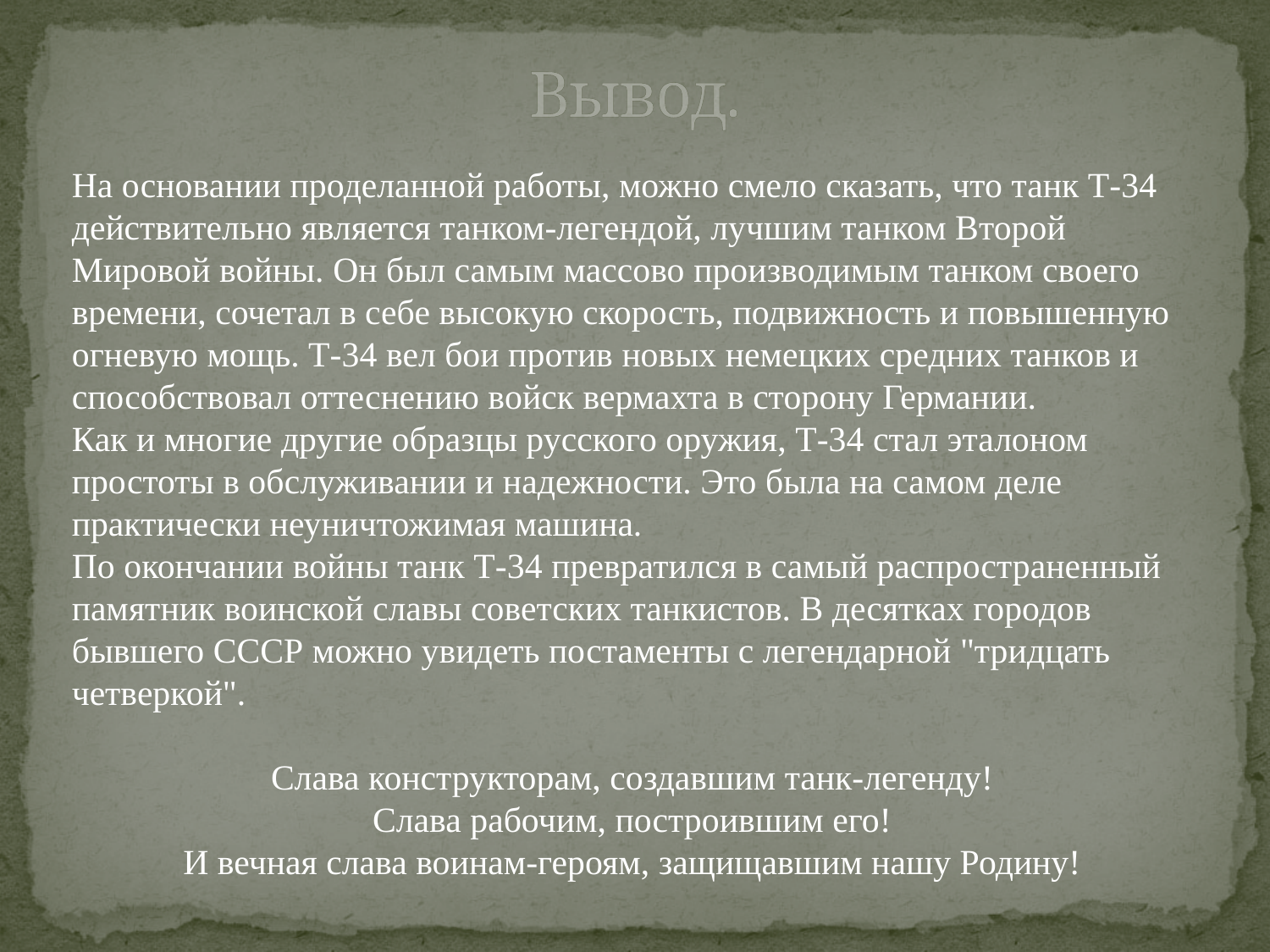

# Вывод.
На основании проделанной работы, можно смело сказать, что танк Т-34 действительно является танком-легендой, лучшим танком Второй Мировой войны. Он был самым массово производимым танком своего времени, сочетал в себе высокую скорость, подвижность и повышенную огневую мощь. Т-34 вел бои против новых немецких средних танков и способствовал оттеснению войск вермахта в сторону Германии.
Как и многие другие образцы русского оружия, Т-34 стал эталоном простоты в обслуживании и надежности. Это была на самом деле практически неуничтожимая машина.
По окончании войны танк Т-34 превратился в самый распространенный памятник воинской славы советских танкистов. В десятках городов бывшего СССР можно увидеть постаменты с легендарной "тридцать четверкой".

Слава конструкторам, создавшим танк-легенду!
Слава рабочим, построившим его!
И вечная слава воинам-героям, защищавшим нашу Родину!